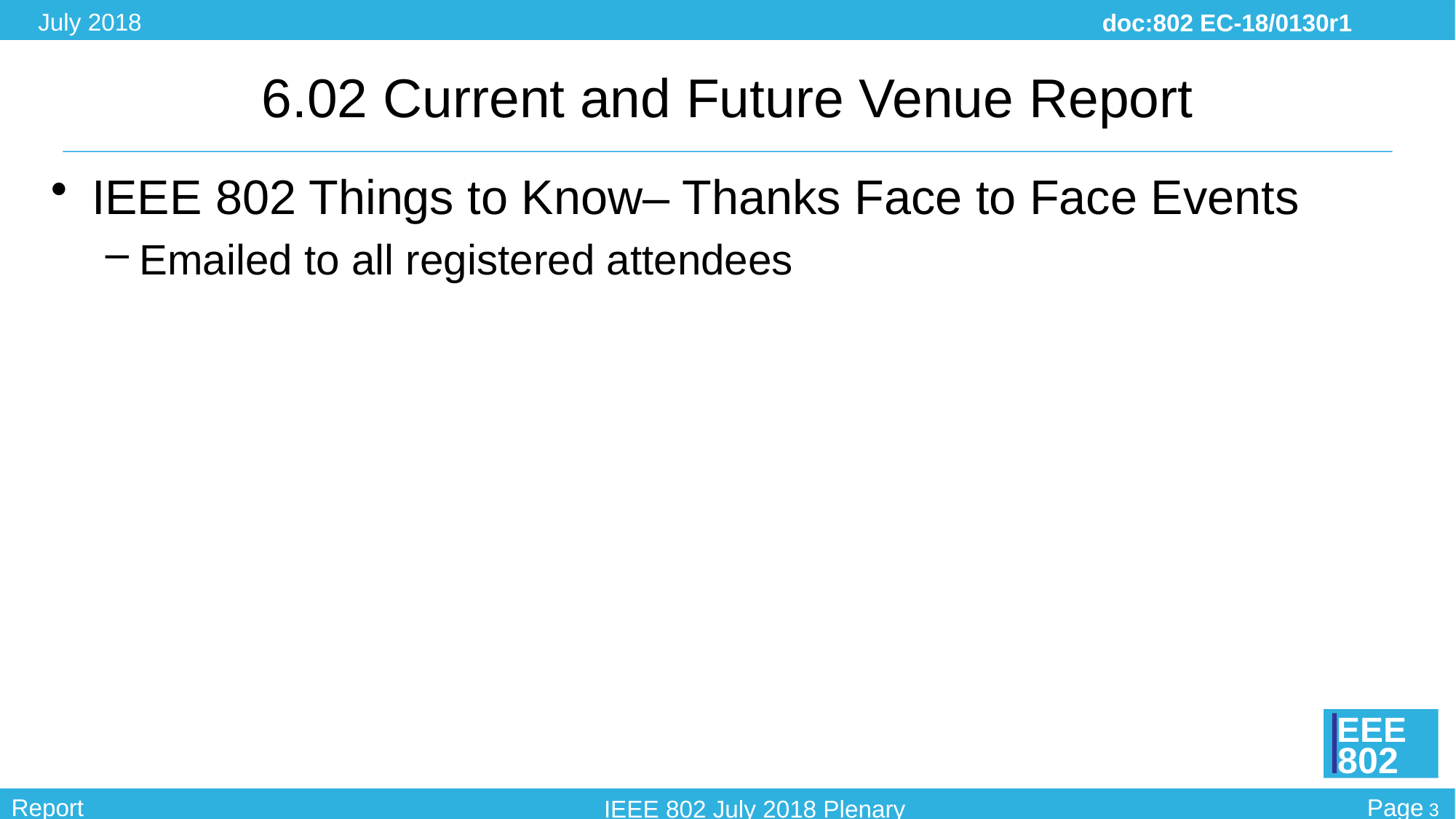

# 6.02 Current and Future Venue Report
IEEE 802 Things to Know– Thanks Face to Face Events
Emailed to all registered attendees